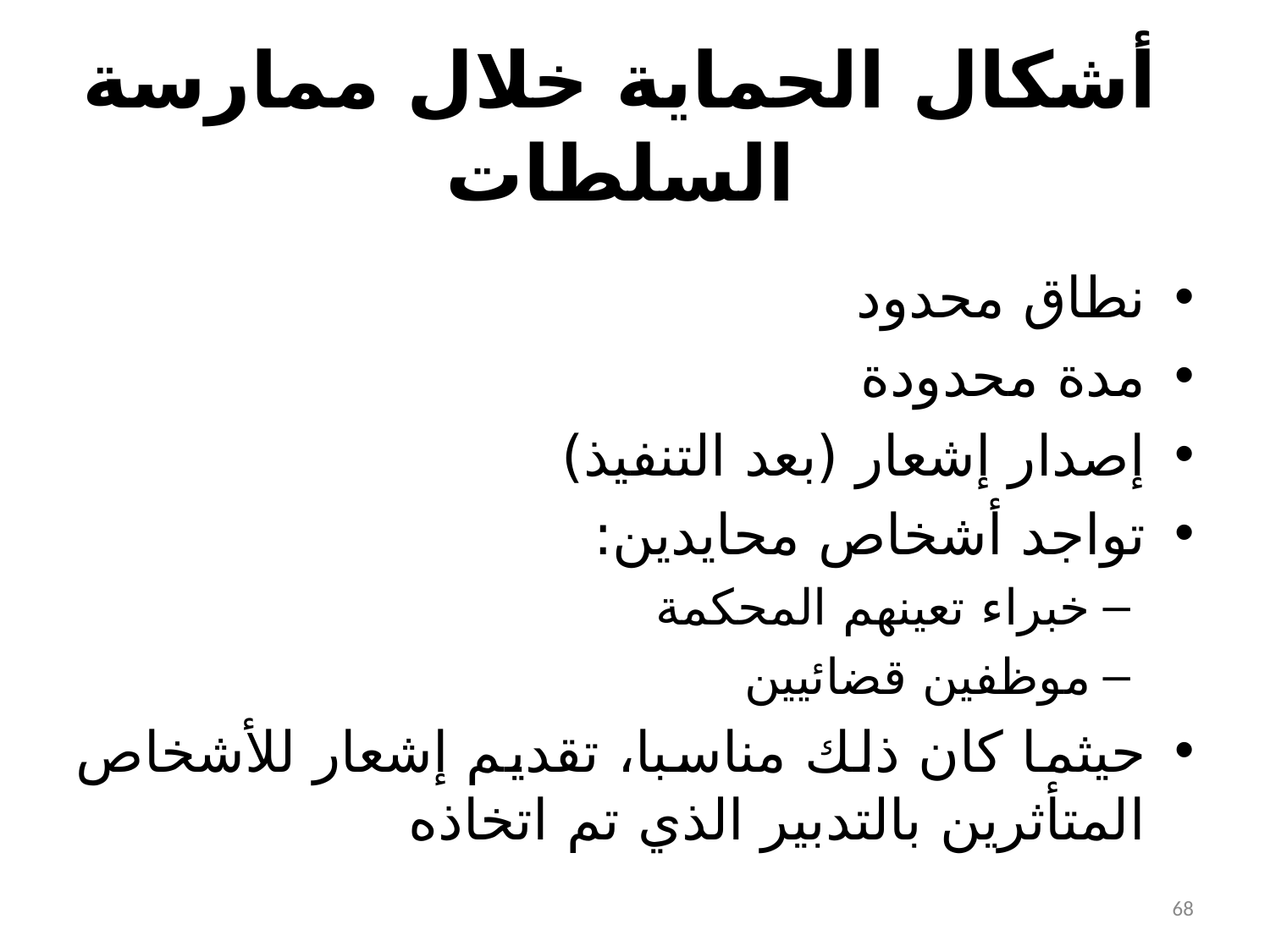

# أشكال الحماية خلال ممارسة السلطات

نطاق محدود
مدة محدودة
إصدار إشعار (بعد التنفيذ)
تواجد أشخاص محايدين:
خبراء تعينهم المحكمة
موظفين قضائيين
حيثما كان ذلك مناسبا، تقديم إشعار للأشخاص المتأثرين بالتدبير الذي تم اتخاذه
68